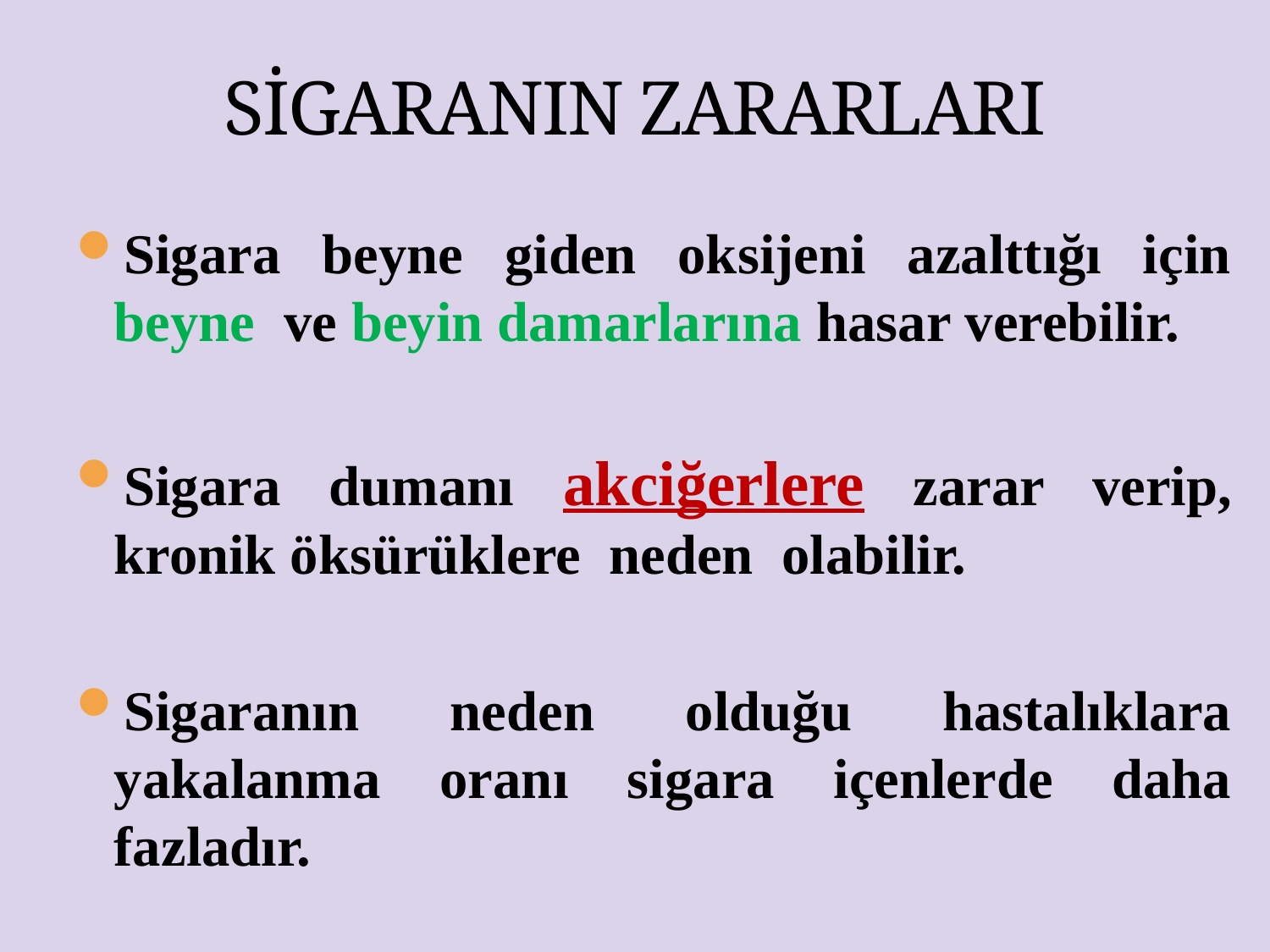

# SİGARANIN ZARARLARI
Sigara beyne giden oksijeni azalttığı için beyne  ve beyin damarlarına hasar verebilir.

Sigara dumanı akciğerlere zarar verip, kronik öksürüklere  neden  olabilir.

Sigaranın neden olduğu hastalıklara yakalanma oranı sigara içenlerde daha fazladır.